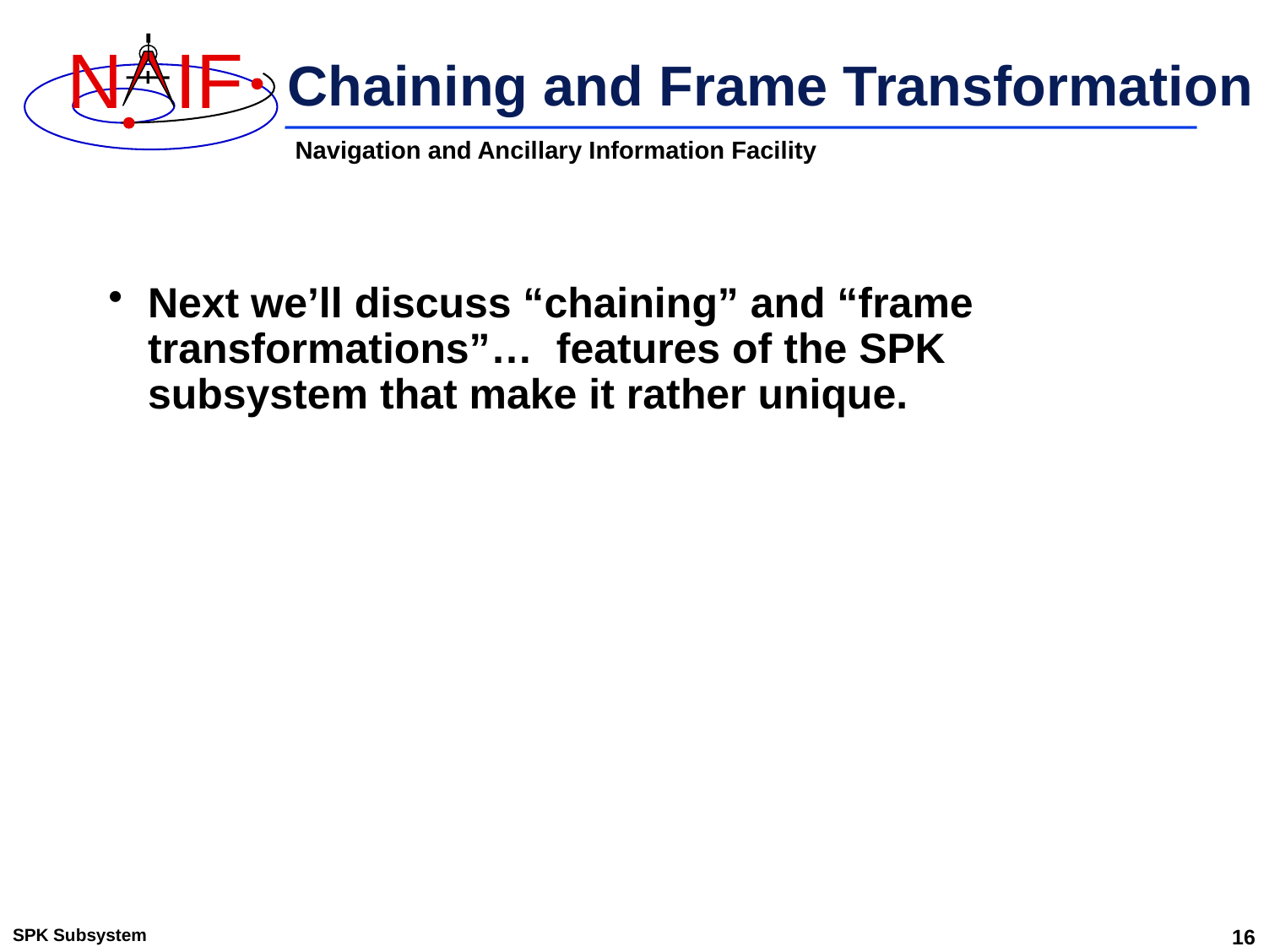

# Chaining and Frame Transformation
Next we’ll discuss “chaining” and “frame transformations”…  features of the SPK subsystem that make it rather unique.
SPK Subsystem
16